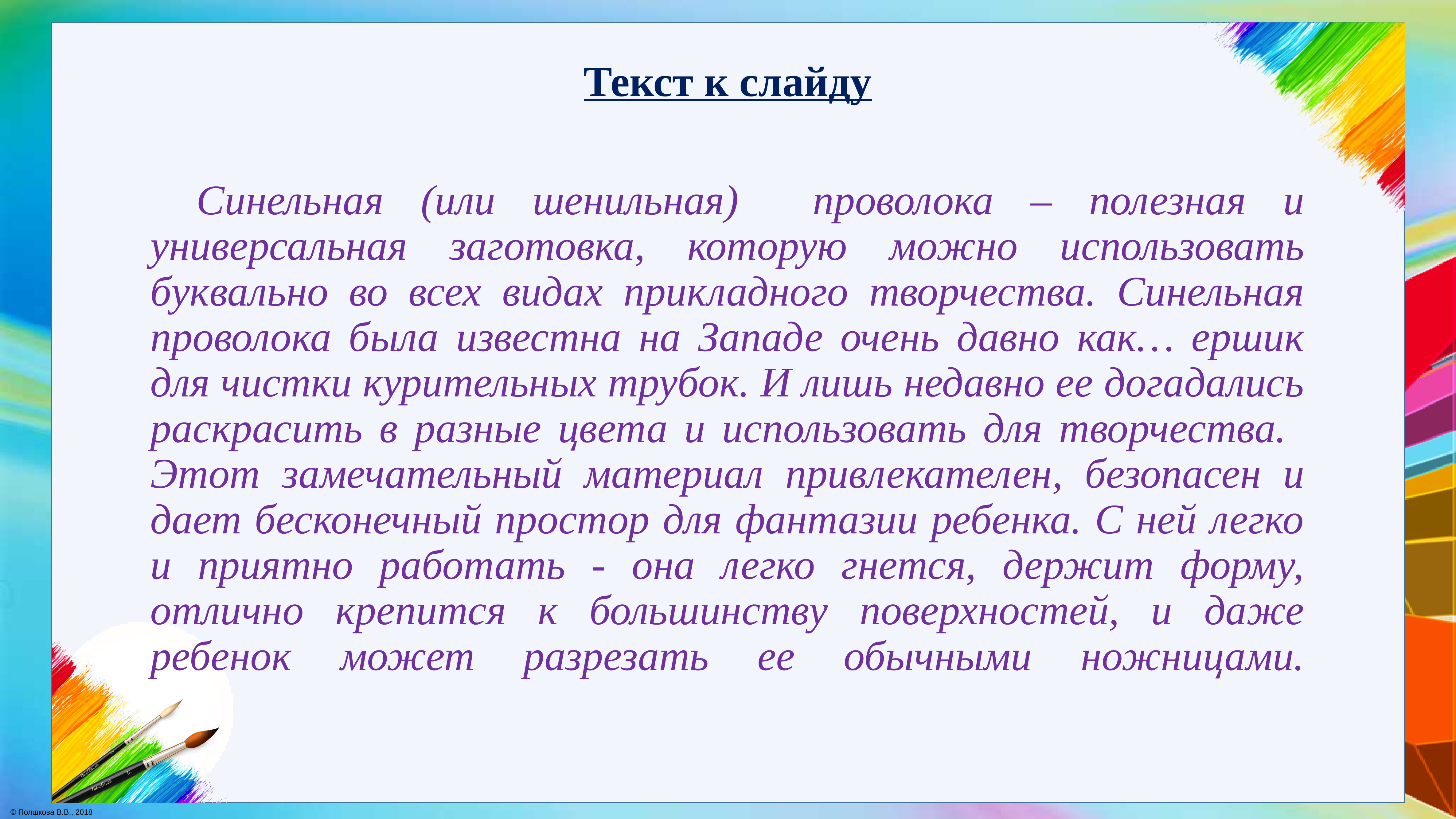

Текст к слайду
# Синельная (или шенильная)  проволока – полезная и универсальная заготовка, которую можно использовать буквально во всех видах прикладного творчества. Синельная проволока была известна на Западе очень давно как… ершик для чистки курительных трубок. И лишь недавно ее догадались раскрасить в разные цвета и использовать для творчества. 	Этот замечательный материал привлекателен, безопасен и дает бесконечный простор для фантазии ребенка. С ней легко и приятно работать - она легко гнется, держит форму, отлично крепится к большинству поверхностей, и даже ребенок может разрезать ее обычными ножницами.